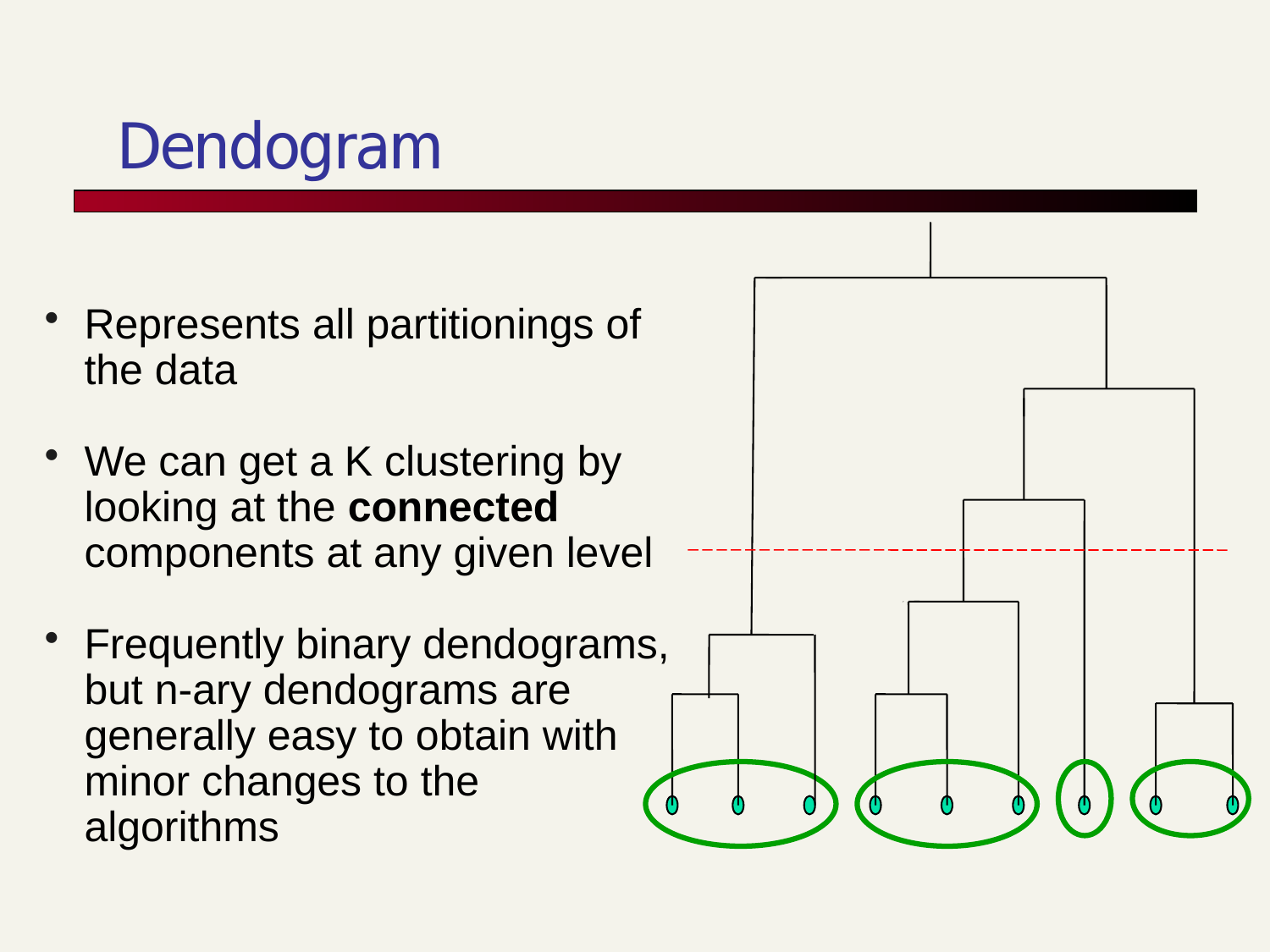

Dendogram

Represents all partitionings of the data

We can get a K clustering by looking at the connected components at any given level

Frequently binary dendograms, but n-ary dendograms are generally easy to obtain with minor changes to the algorithms